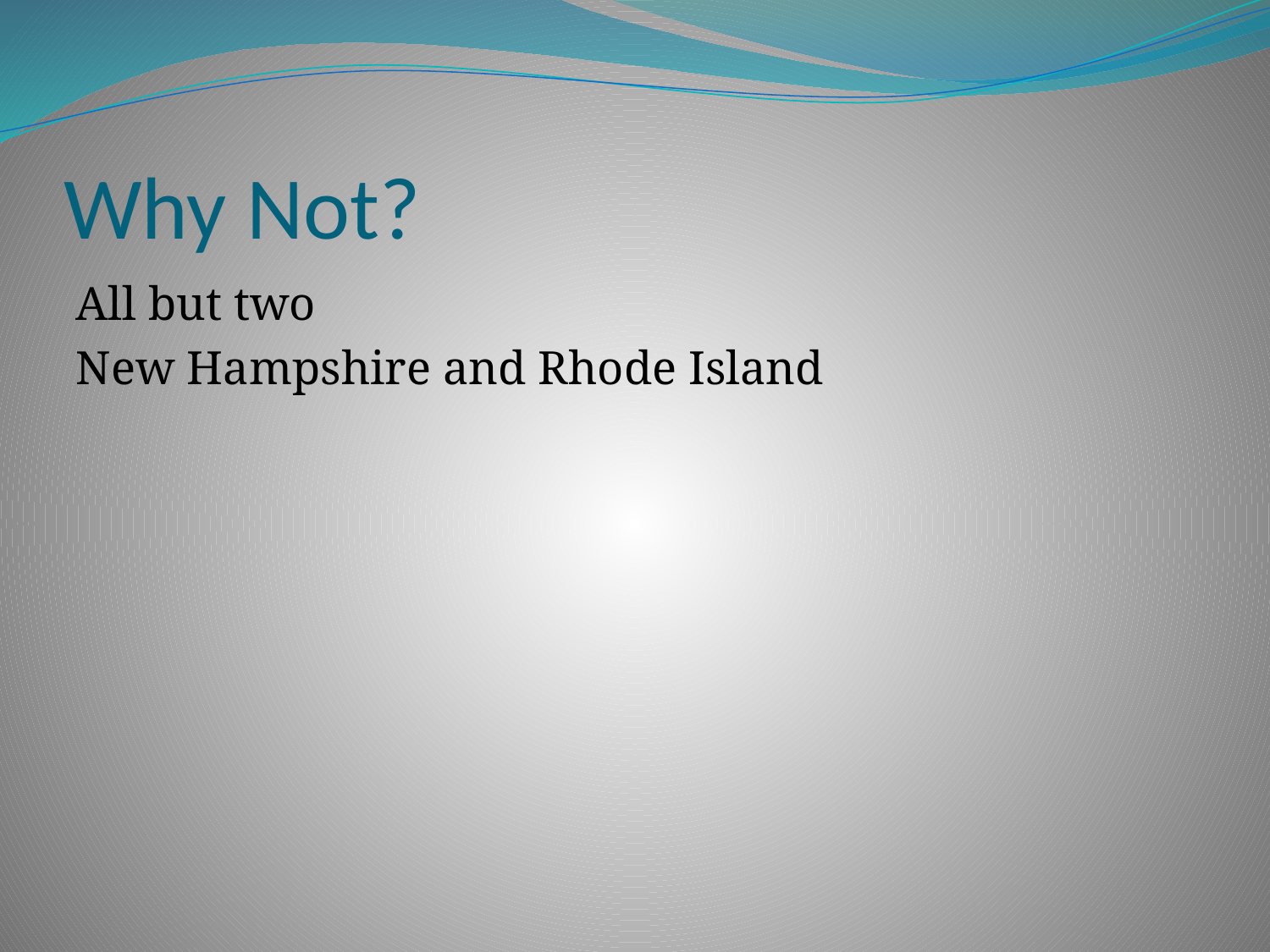

# Why Not?
All but two
New Hampshire and Rhode Island